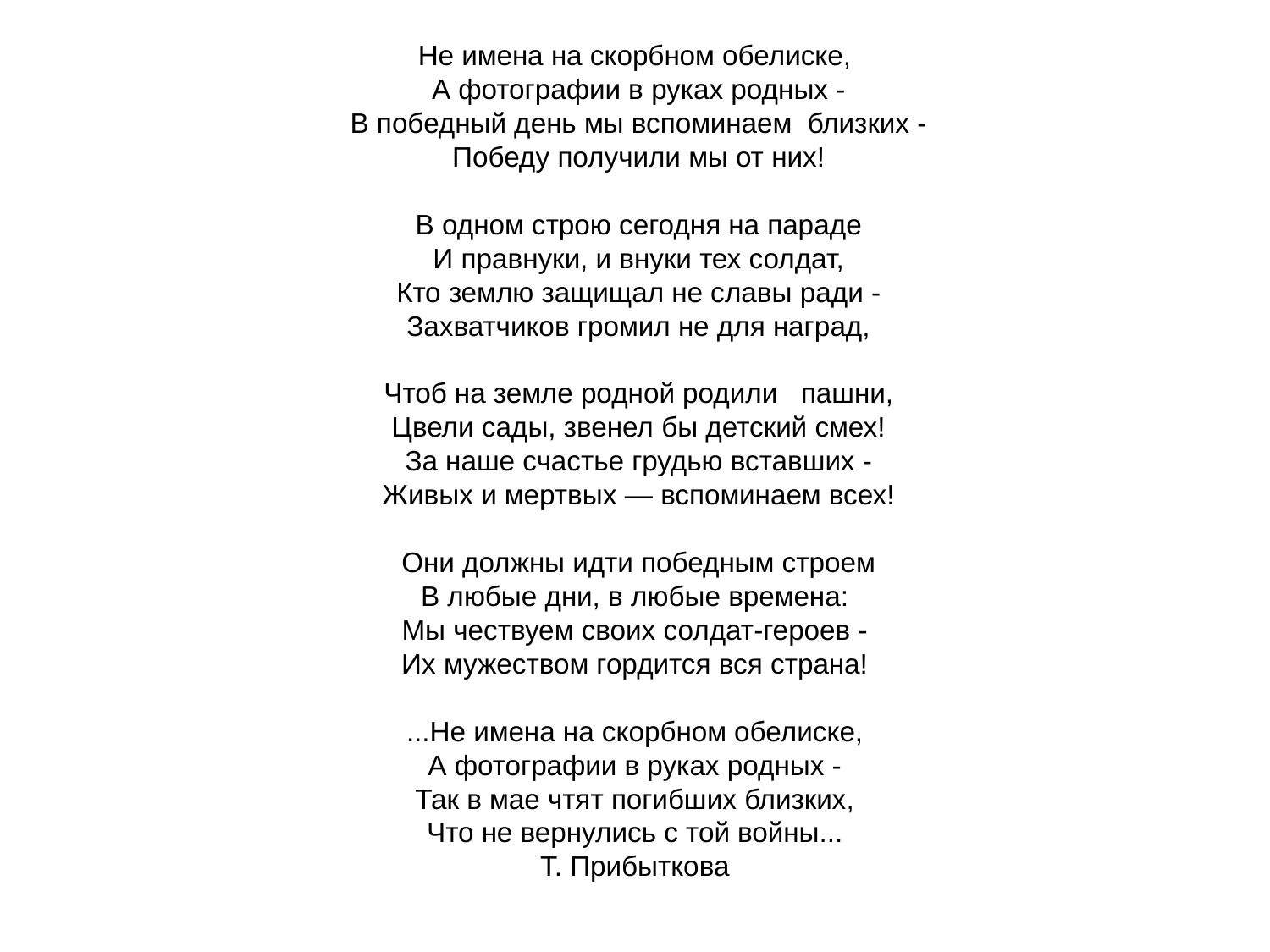

Не имена на скорбном обелиске,
 А фотографии в руках родных -
 В победный день мы вспоминаем  близких -
 Победу получили мы от них!
 
 В одном строю сегодня на параде
 И правнуки, и внуки тех солдат,
 Кто землю защищал не славы ради -
 Захватчиков громил не для наград,
 
 Чтоб на земле родной родили   пашни,
 Цвели сады, звенел бы детский смех!
 За наше счастье грудью вставших -
 Живых и мертвых — вспоминаем всех!
 
 Они должны идти победным строем
В любые дни, в любые времена:
Мы чествуем своих солдат-героев -
Их мужеством гордится вся страна!
 
...Не имена на скорбном обелиске,
А фотографии в руках родных -
Так в мае чтят погибших близких,
Что не вернулись с той войны...
Т. Прибыткова